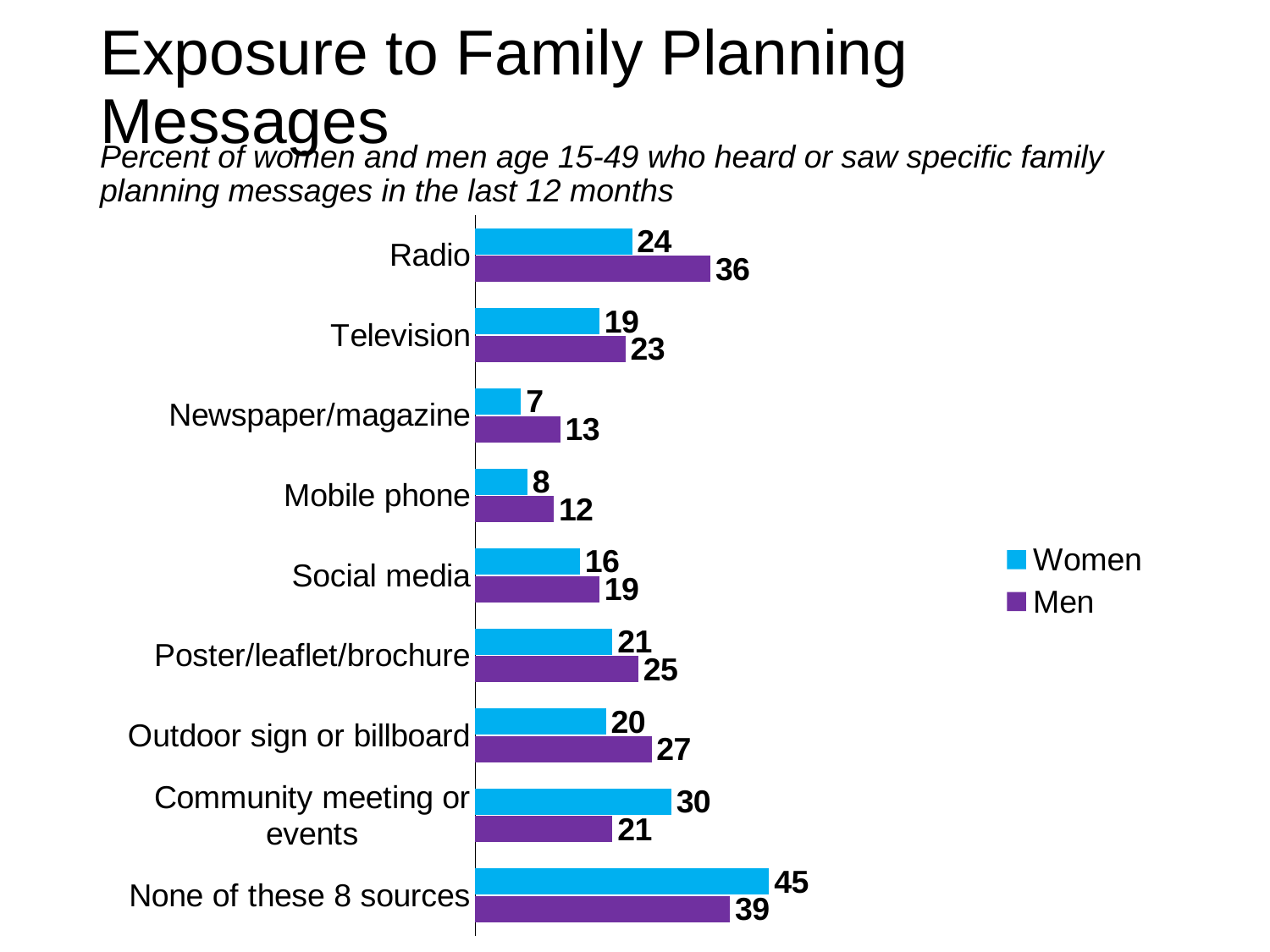

# Exposure to Family Planning Messages
Percent of women and men age 15-49 who heard or saw specific family planning messages in the last 12 months

### Chart

| Category | Men | Women |
|---|---|---|
| None of these 8 sources | 39.0 | 45.0 |
| Community meeting or events | 21.0 | 30.0 |
| Outdoor sign or billboard | 27.0 | 20.0 |
| Poster/leaflet/brochure | 25.0 | 21.0 |
| Social media | 19.0 | 16.0 |
| Mobile phone | 12.0 | 8.0 |
| Newspaper/magazine | 13.0 | 7.0 |
| Television | 23.0 | 19.0 |
| Radio | 36.0 | 24.0 |